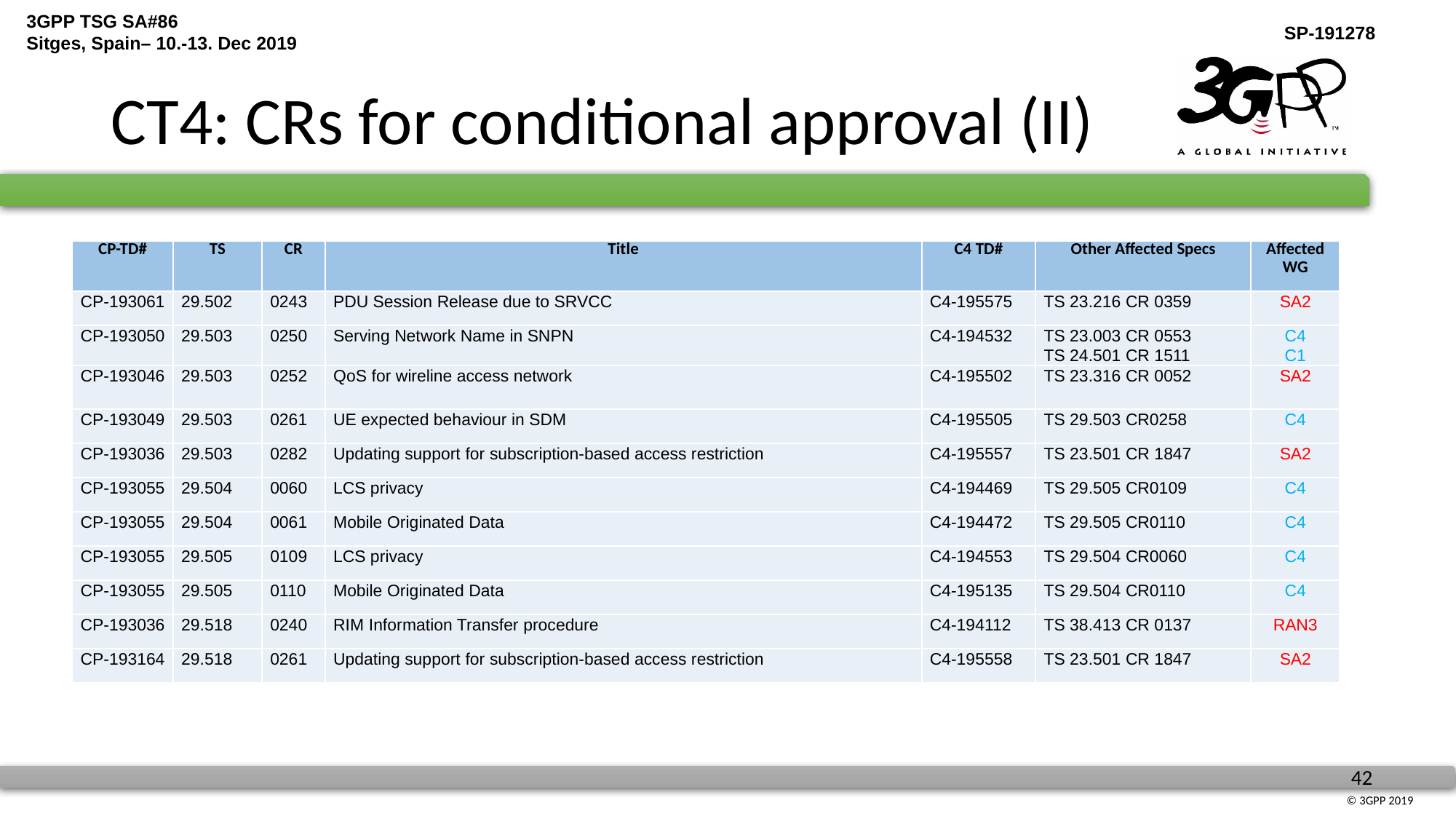

# CT4: CRs for conditional approval (II)
| CP-TD# | TS | CR | Title | C4 TD# | Other Affected Specs | Affected WG |
| --- | --- | --- | --- | --- | --- | --- |
| CP-193061 | 29.502 | 0243 | PDU Session Release due to SRVCC | C4-195575 | TS 23.216 CR 0359 | SA2 |
| CP-193050 | 29.503 | 0250 | Serving Network Name in SNPN | C4-194532 | TS 23.003 CR 0553 TS 24.501 CR 1511 | C4 C1 |
| CP-193046 | 29.503 | 0252 | QoS for wireline access network | C4-195502 | TS 23.316 CR 0052 | SA2 |
| CP-193049 | 29.503 | 0261 | UE expected behaviour in SDM | C4-195505 | TS 29.503 CR0258 | C4 |
| CP-193036 | 29.503 | 0282 | Updating support for subscription-based access restriction | C4-195557 | TS 23.501 CR 1847 | SA2 |
| CP-193055 | 29.504 | 0060 | LCS privacy | C4-194469 | TS 29.505 CR0109 | C4 |
| CP-193055 | 29.504 | 0061 | Mobile Originated Data | C4-194472 | TS 29.505 CR0110 | C4 |
| CP-193055 | 29.505 | 0109 | LCS privacy | C4-194553 | TS 29.504 CR0060 | C4 |
| CP-193055 | 29.505 | 0110 | Mobile Originated Data | C4-195135 | TS 29.504 CR0110 | C4 |
| CP-193036 | 29.518 | 0240 | RIM Information Transfer procedure | C4-194112 | TS 38.413 CR 0137 | RAN3 |
| CP-193164 | 29.518 | 0261 | Updating support for subscription-based access restriction | C4-195558 | TS 23.501 CR 1847 | SA2 |